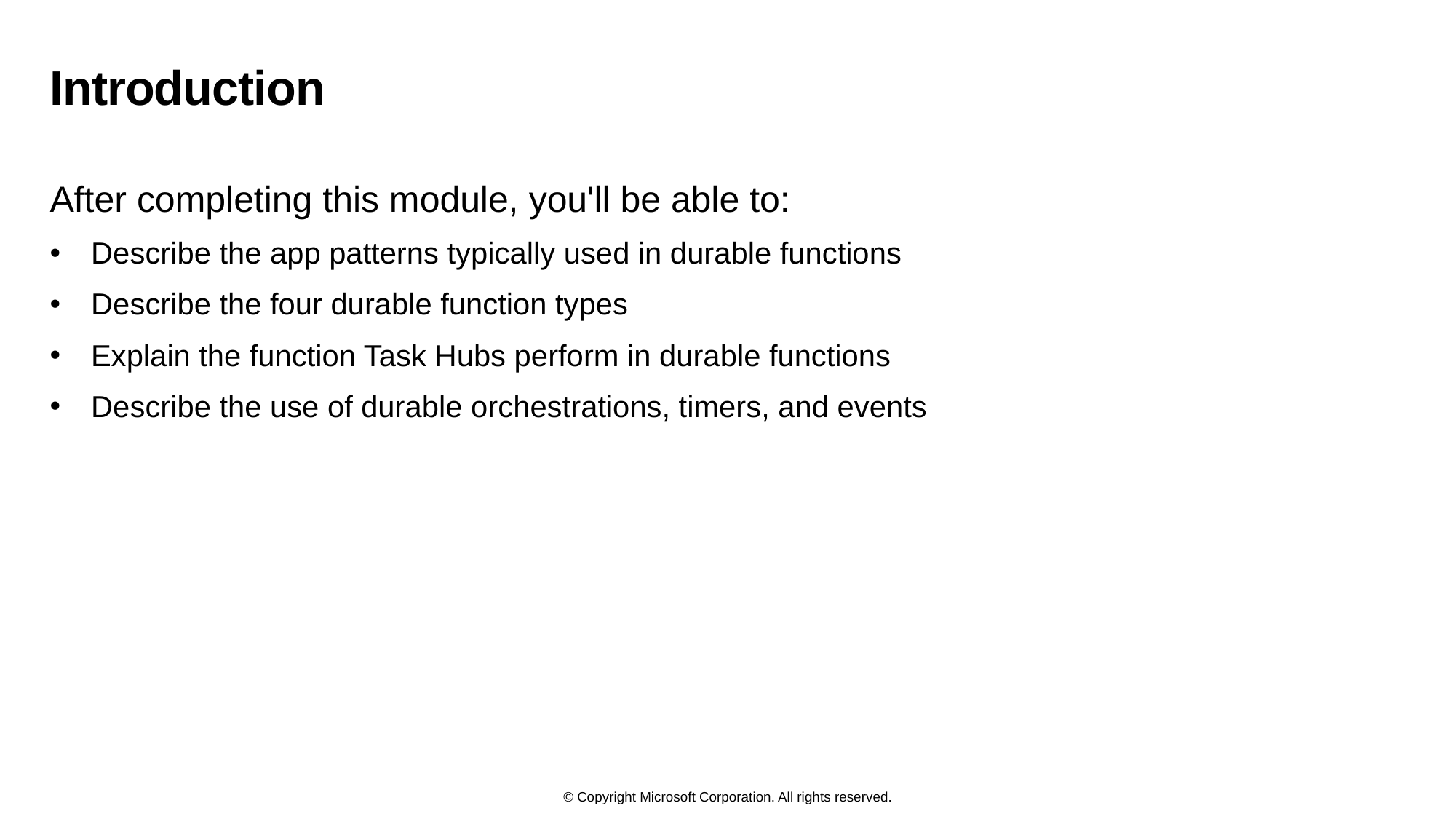

# Introduction
After completing this module, you'll be able to:
Describe the app patterns typically used in durable functions
Describe the four durable function types
Explain the function Task Hubs perform in durable functions
Describe the use of durable orchestrations, timers, and events